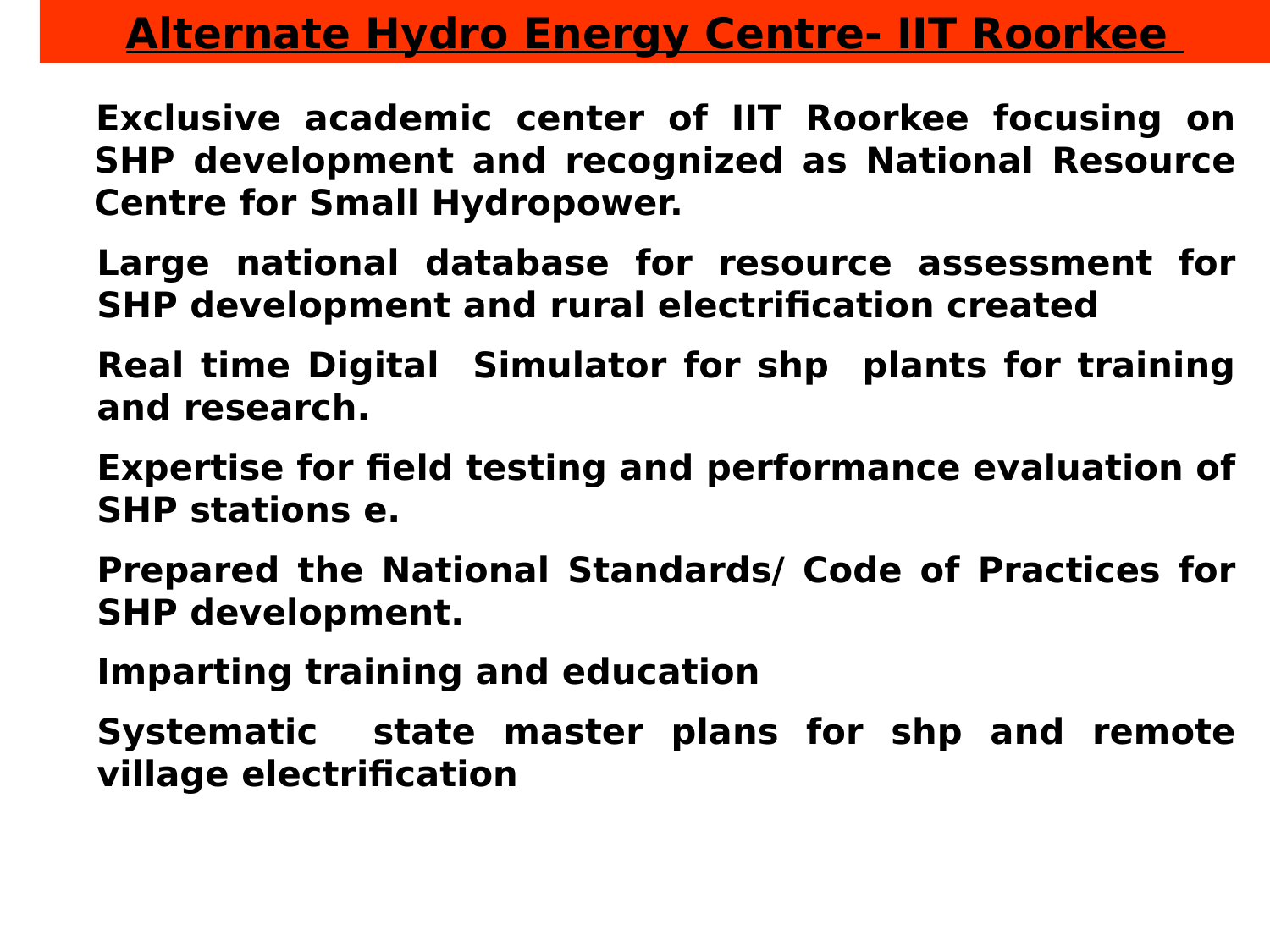

Alternate Hydro Energy Centre- IIT Roorkee
Exclusive academic center of IIT Roorkee focusing on SHP development and recognized as National Resource Centre for Small Hydropower.
Large national database for resource assessment for SHP development and rural electrification created
Real time Digital  Simulator for shp  plants for training and research.
Expertise for field testing and performance evaluation of SHP stations e.
Prepared the National Standards/ Code of Practices for SHP development.
Imparting training and education
Systematic  state master plans for shp and remote village electrification